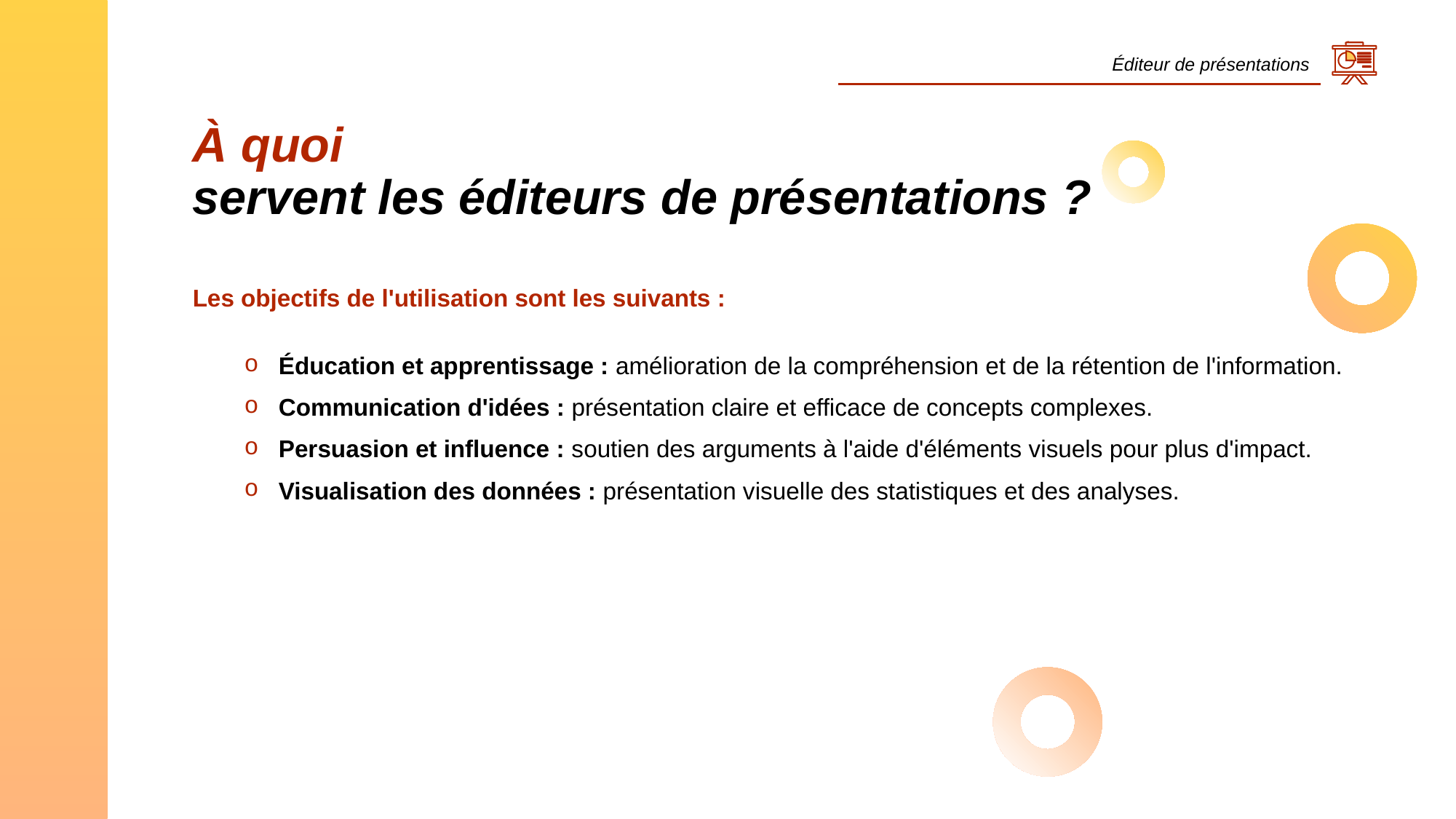

# À quoi servent les éditeurs de présentations ?

Les objectifs de l'utilisation sont les suivants :
Éducation et apprentissage : amélioration de la compréhension et de la rétention de l'information.
Communication d'idées : présentation claire et efficace de concepts complexes.
Persuasion et influence : soutien des arguments à l'aide d'éléments visuels pour plus d'impact.
Visualisation des données : présentation visuelle des statistiques et des analyses.

5